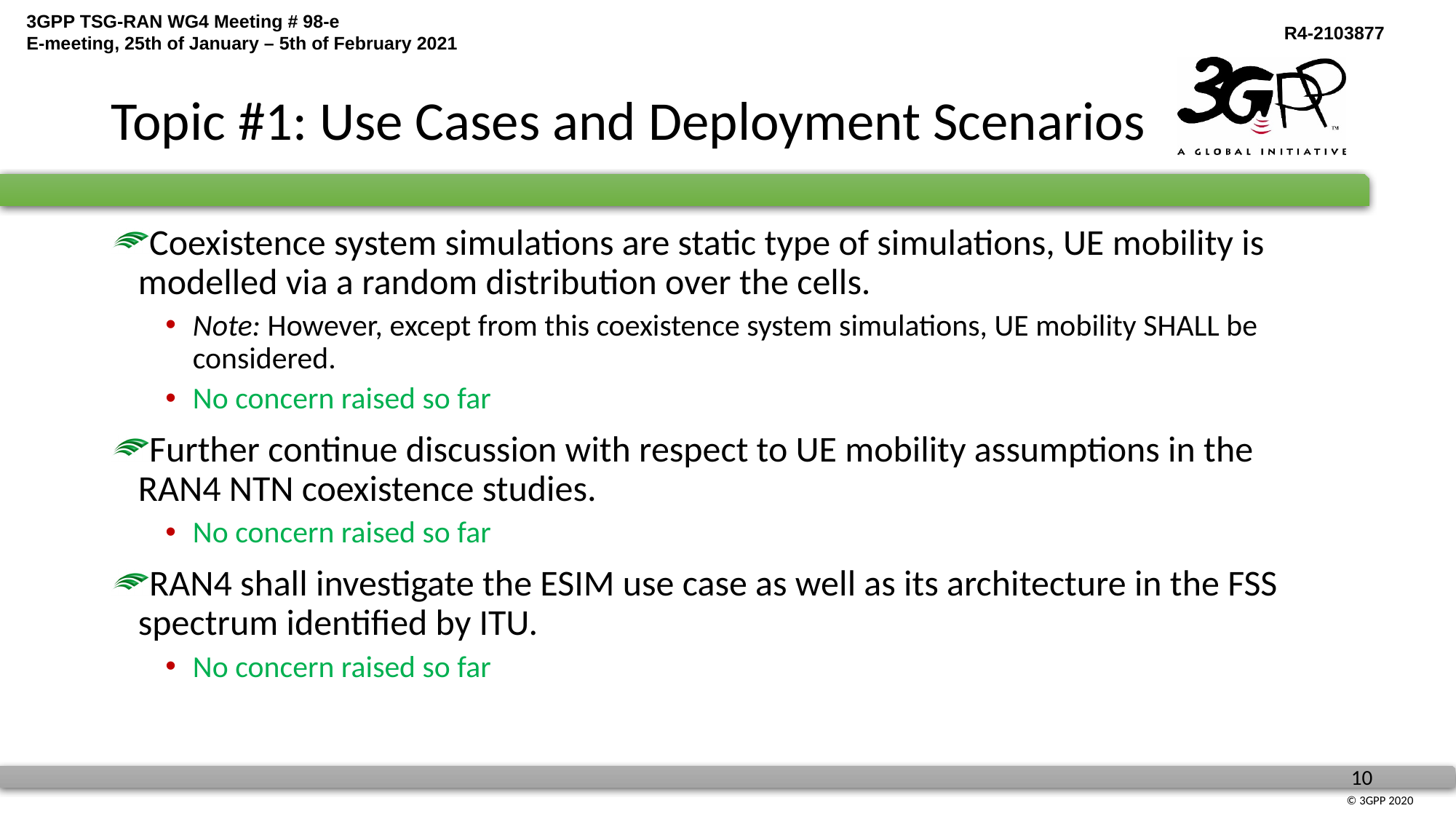

# Topic #1: Use Cases and Deployment Scenarios
Coexistence system simulations are static type of simulations, UE mobility is modelled via a random distribution over the cells.
Note: However, except from this coexistence system simulations, UE mobility SHALL be considered.
No concern raised so far
Further continue discussion with respect to UE mobility assumptions in the RAN4 NTN coexistence studies.
No concern raised so far
RAN4 shall investigate the ESIM use case as well as its architecture in the FSS spectrum identified by ITU.
No concern raised so far